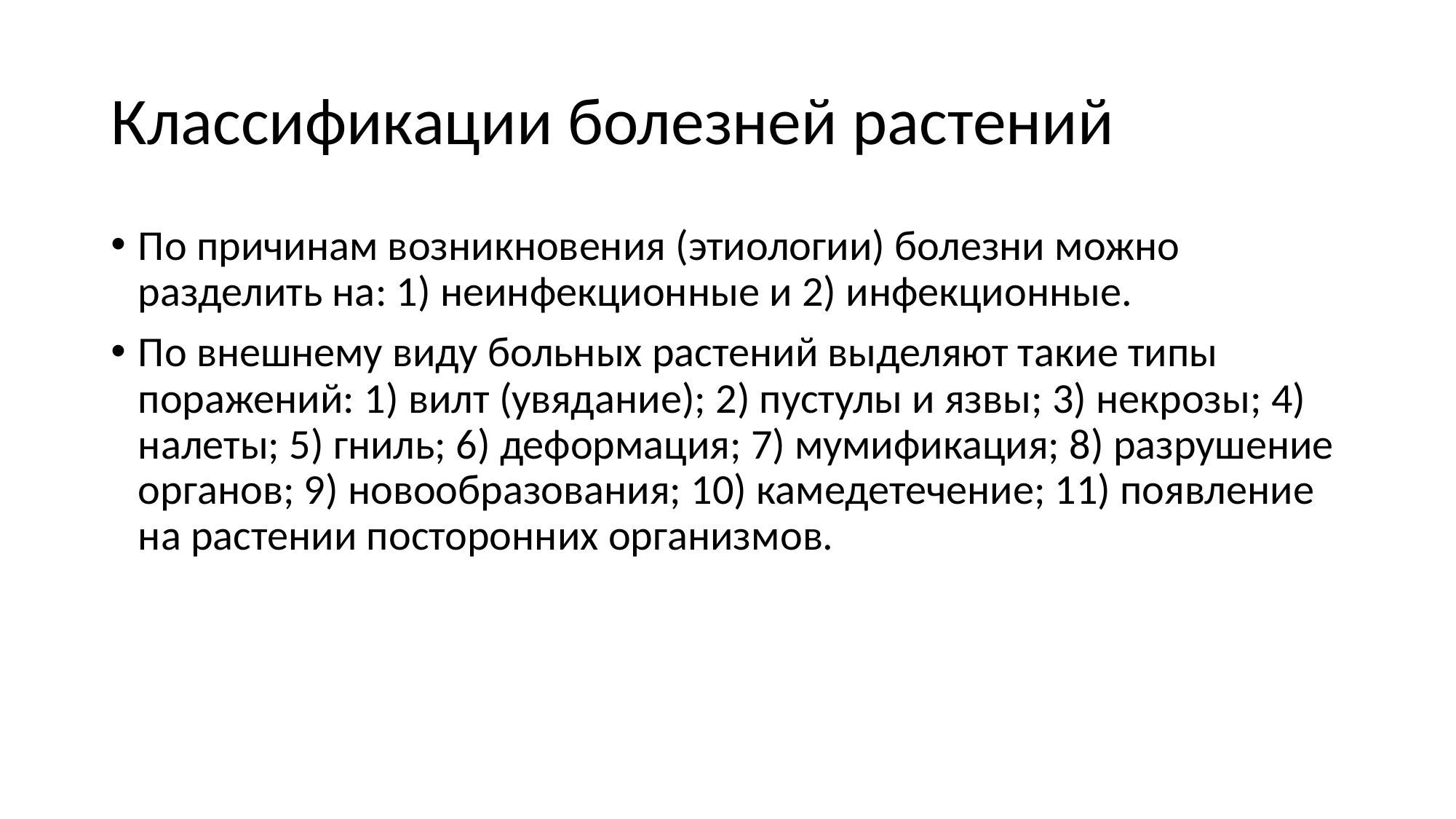

# Классификации болезней растений
По причинам возникновения (этиологии) болезни можно разделить на: 1) неинфекционные и 2) инфекционные.
По внешнему виду больных растений выделяют такие типы поражений: 1) вилт (увядание); 2) пустулы и язвы; 3) некрозы; 4) налеты; 5) гниль; 6) деформация; 7) мумификация; 8) разрушение органов; 9) новообразования; 10) камедетечение; 11) появление на растении посторонних организмов.